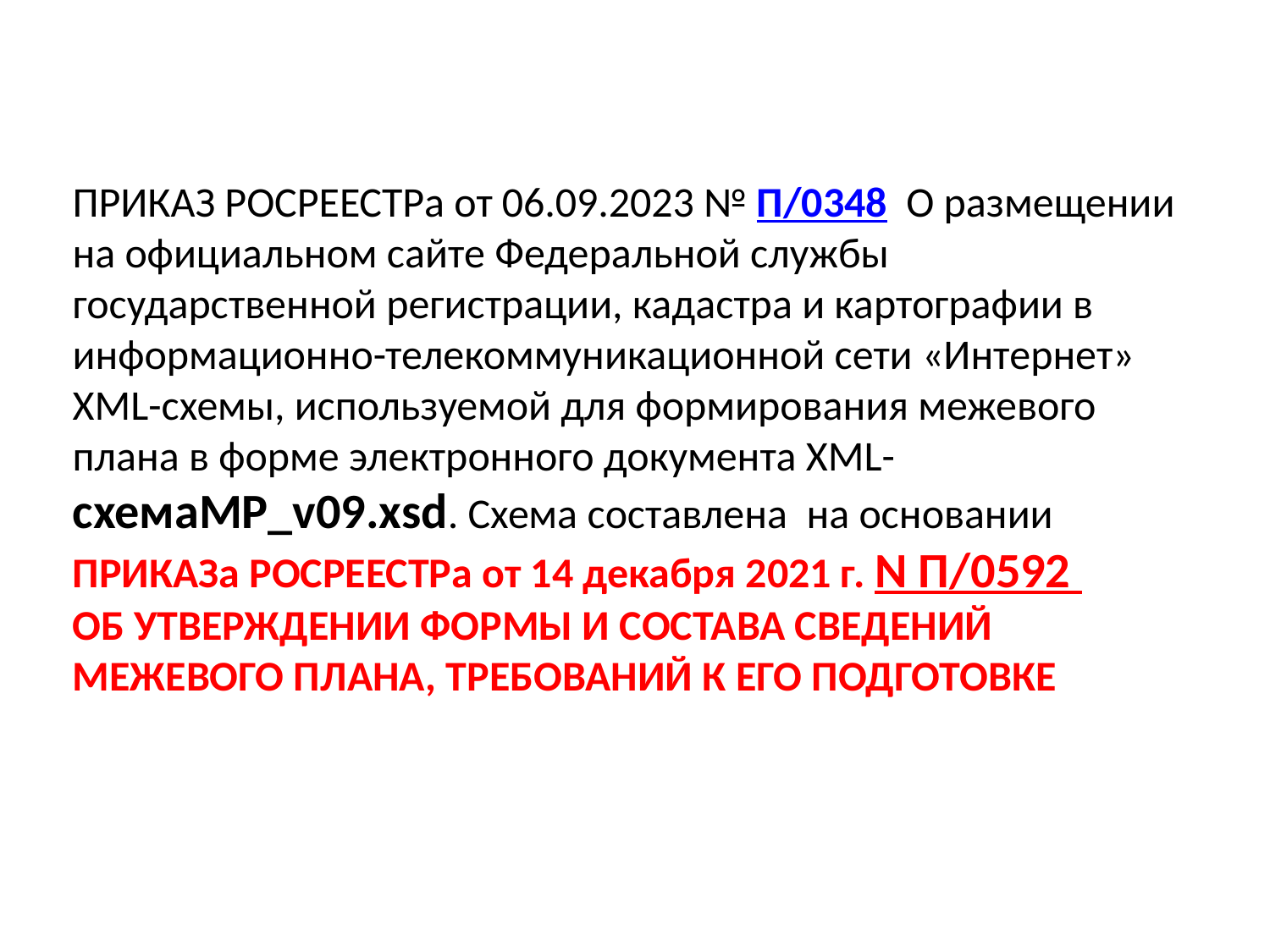

ПРИКАЗ РОСРЕЕСТРа от 06.09.2023 № П/0348  О размещении на официальном сайте Федеральной службы государственной регистрации, кадастра и картографии в информационно-телекоммуникационной сети «Интернет» XML-схемы, используемой для формирования межевого плана в форме электронного документа XML-схемаMP_v09.xsd. Схема составлена  на основании ПРИКАЗа РОСРЕЕСТРа от 14 декабря 2021 г. N П/0592
ОБ УТВЕРЖДЕНИИ ФОРМЫ И СОСТАВА СВЕДЕНИЙ МЕЖЕВОГО ПЛАНА, ТРЕБОВАНИЙ К ЕГО ПОДГОТОВКЕ